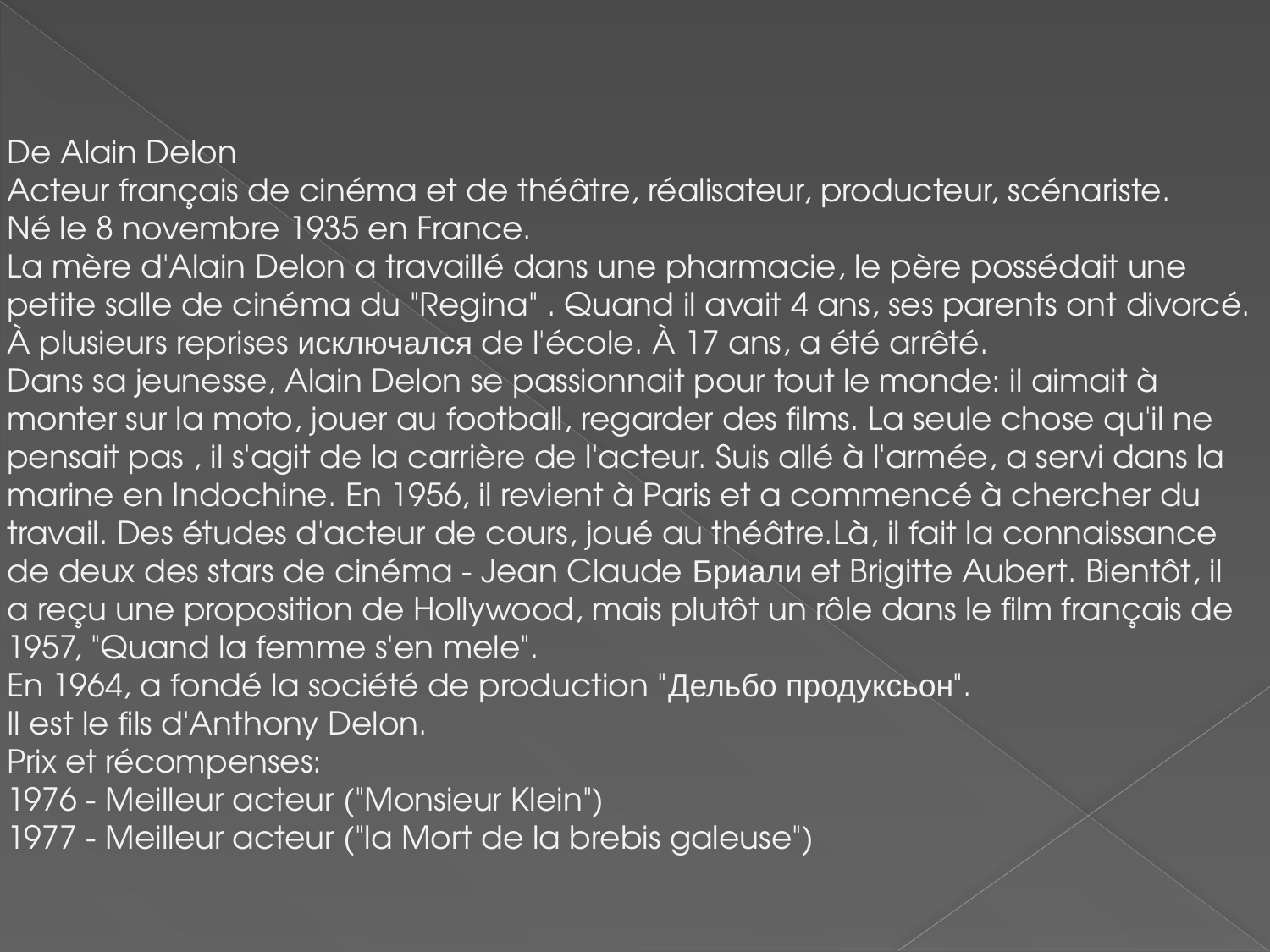

De Alain Delon
Acteur français de cinéma et de théâtre, réalisateur, producteur, scénariste.
Né le 8 novembre 1935 en France.
La mère d'Alain Delon a travaillé dans une pharmacie, le père possédait une petite salle de cinéma du "Regina" . Quand il avait 4 ans, ses parents ont divorcé. À plusieurs reprises исключался de l'école. À 17 ans, a été arrêté.
Dans sa jeunesse, Alain Delon se passionnait pour tout le monde: il aimait à monter sur la moto, jouer au football, regarder des films. La seule chose qu'il ne pensait pas , il s'agit de la carrière de l'acteur. Suis allé à l'armée, a servi dans la marine en Indochine. En 1956, il revient à Paris et a commencé à chercher du travail. Des études d'acteur de cours, joué au théâtre.Là, il fait la connaissance de deux des stars de cinéma - Jean Claude Бриали et Brigitte Aubert. Bientôt, il a reçu une proposition de Hollywood, mais plutôt un rôle dans le film français de 1957, "Quand la femme s'en mele".
En 1964, a fondé la société de production "Дельбо продуксьон".
Il est le fils d'Anthony Delon.
Prix et récompenses:
1976 - Meilleur acteur ("Monsieur Klein")
1977 - Meilleur acteur ("la Mort de la brebis galeuse")